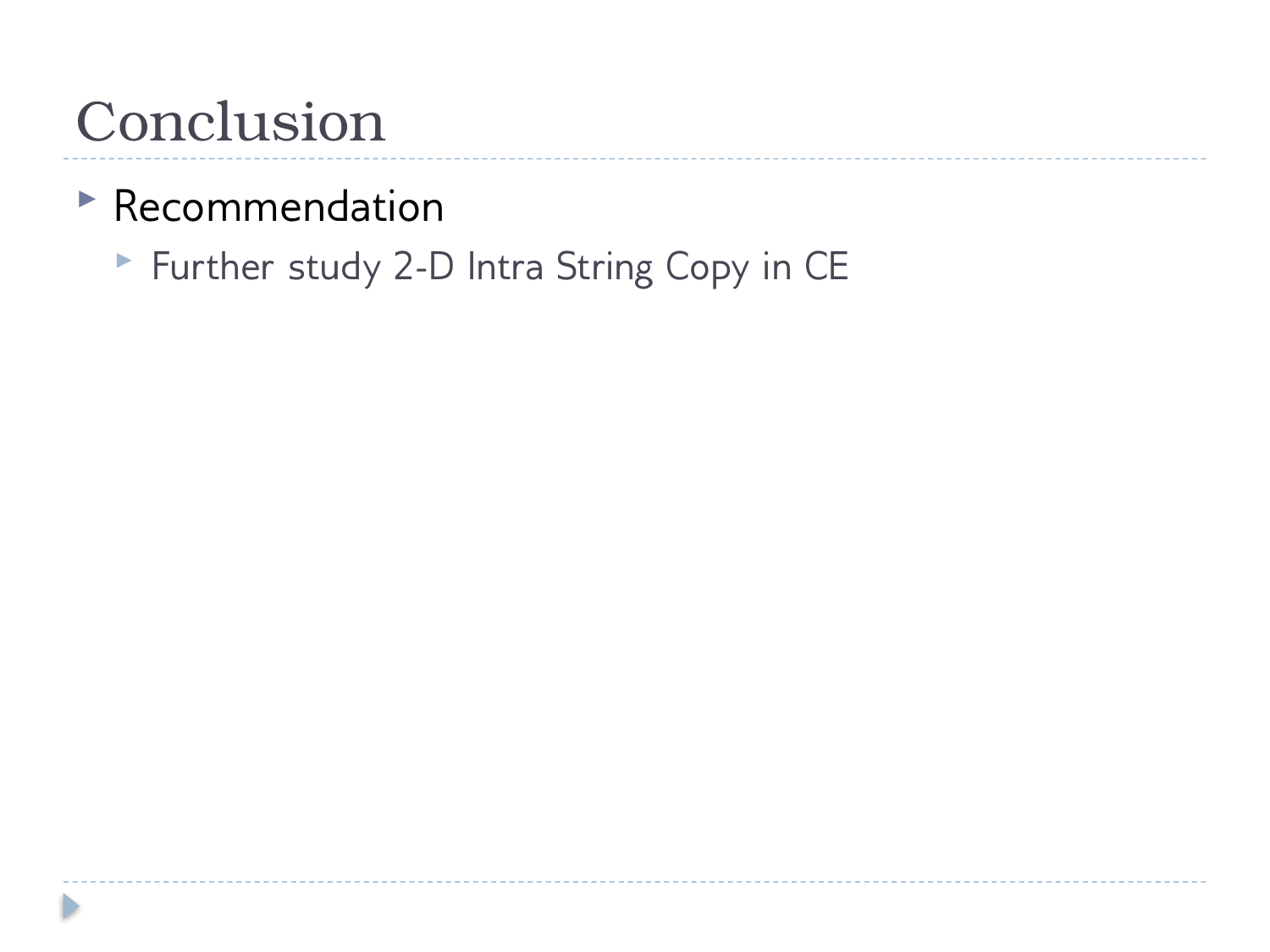

# Conclusion
Recommendation
Further study 2-D Intra String Copy in CE